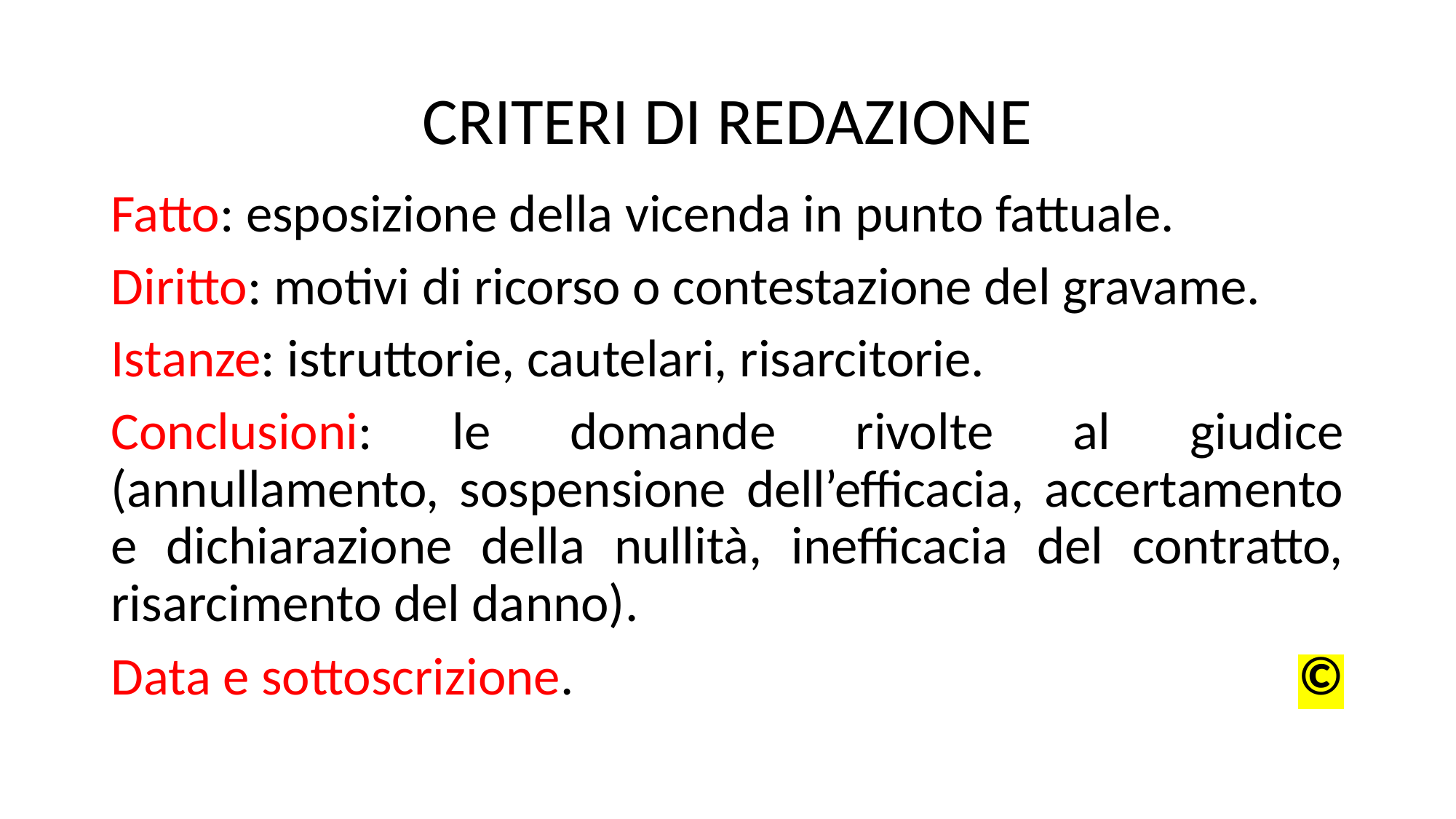

# CRITERI DI REDAZIONE
Fatto: esposizione della vicenda in punto fattuale.
Diritto: motivi di ricorso o contestazione del gravame.
Istanze: istruttorie, cautelari, risarcitorie.
Conclusioni: le domande rivolte al giudice (annullamento, sospensione dell’efficacia, accertamento e dichiarazione della nullità, inefficacia del contratto, risarcimento del danno).
Data e sottoscrizione. 						        ©